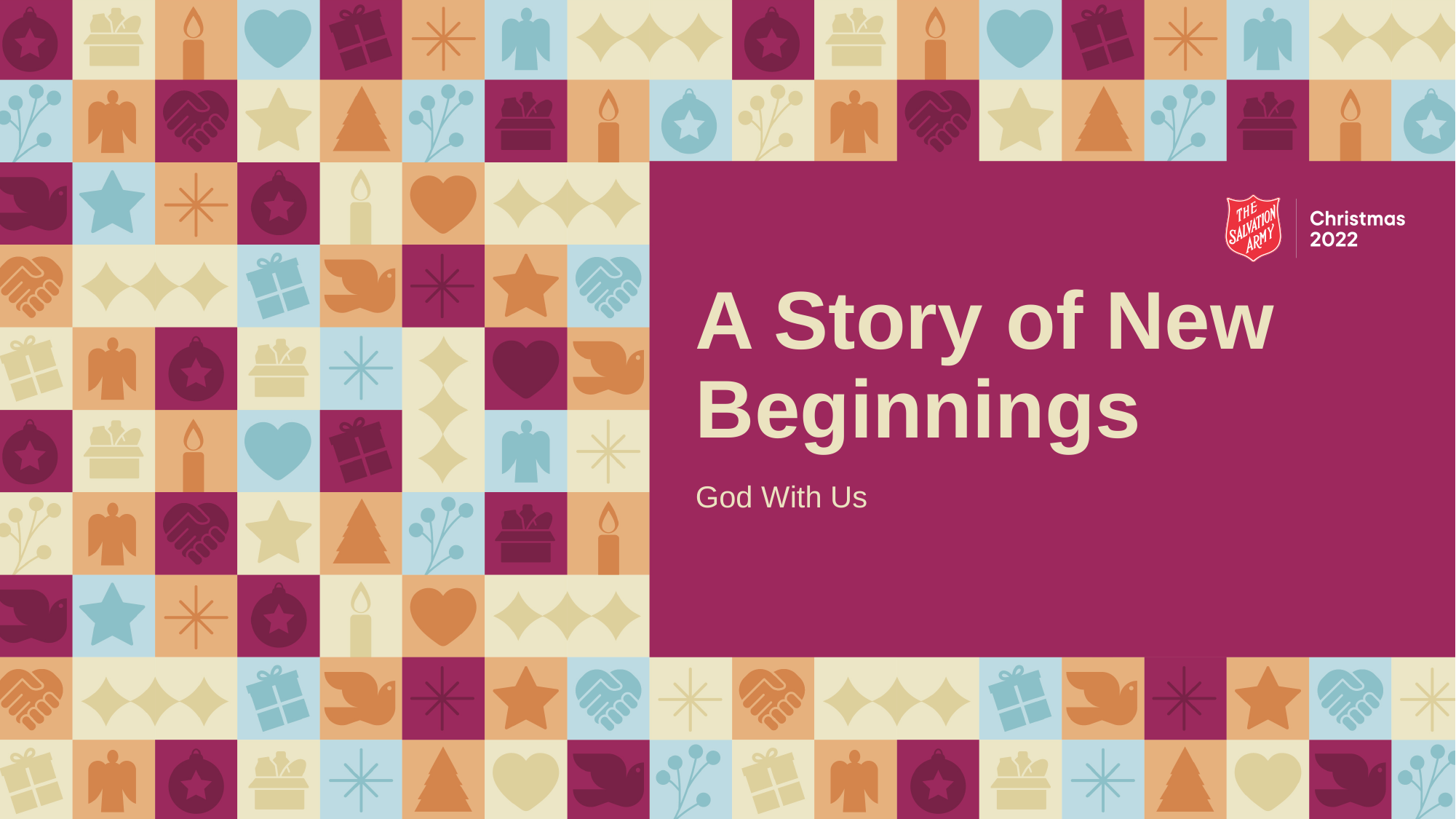

# A Story of New Beginnings
God With Us